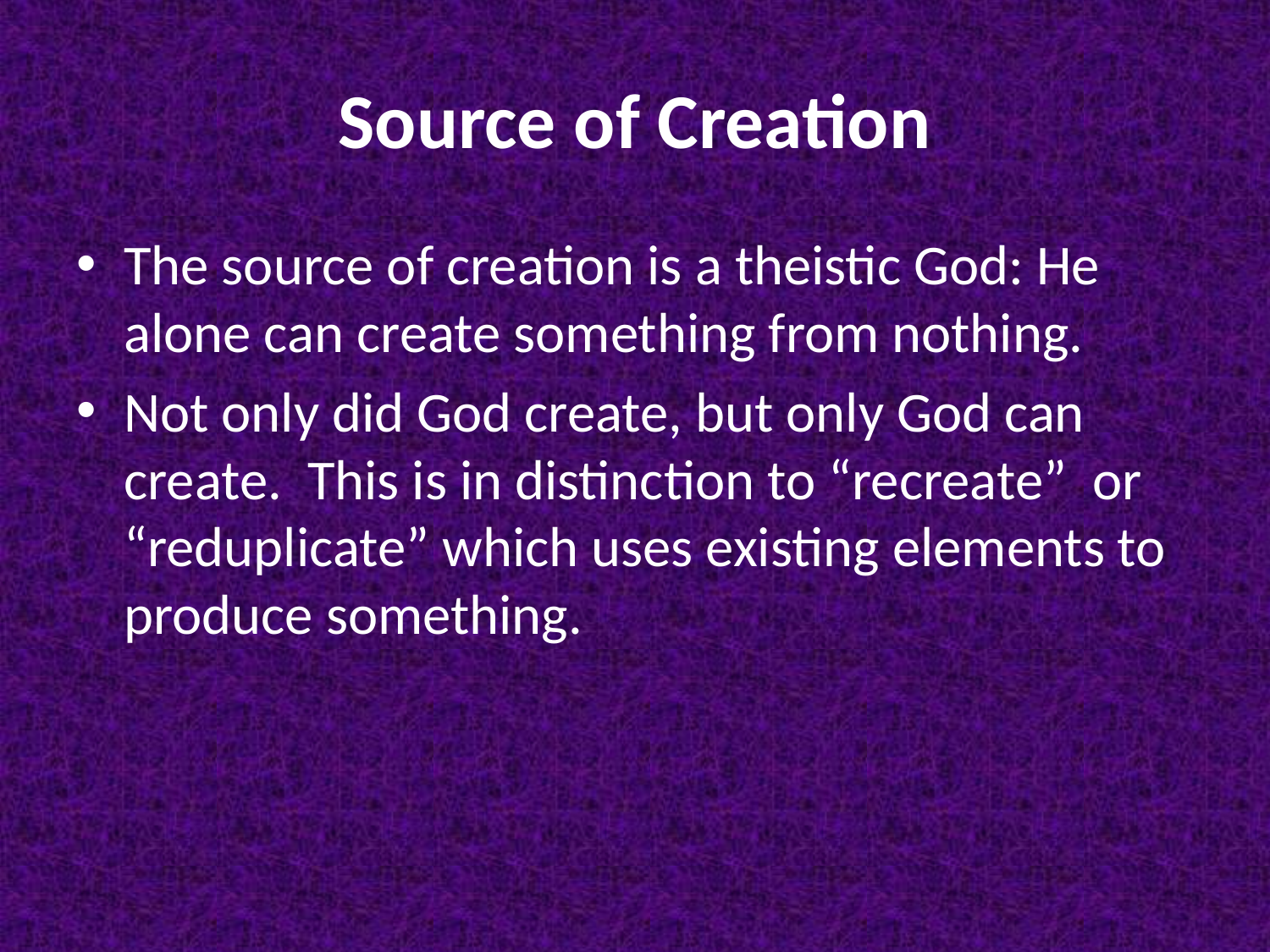

# Source of Creation
The source of creation is a theistic God: He alone can create something from nothing.
Not only did God create, but only God can create.  This is in distinction to “recreate”  or “reduplicate” which uses existing elements to produce something.